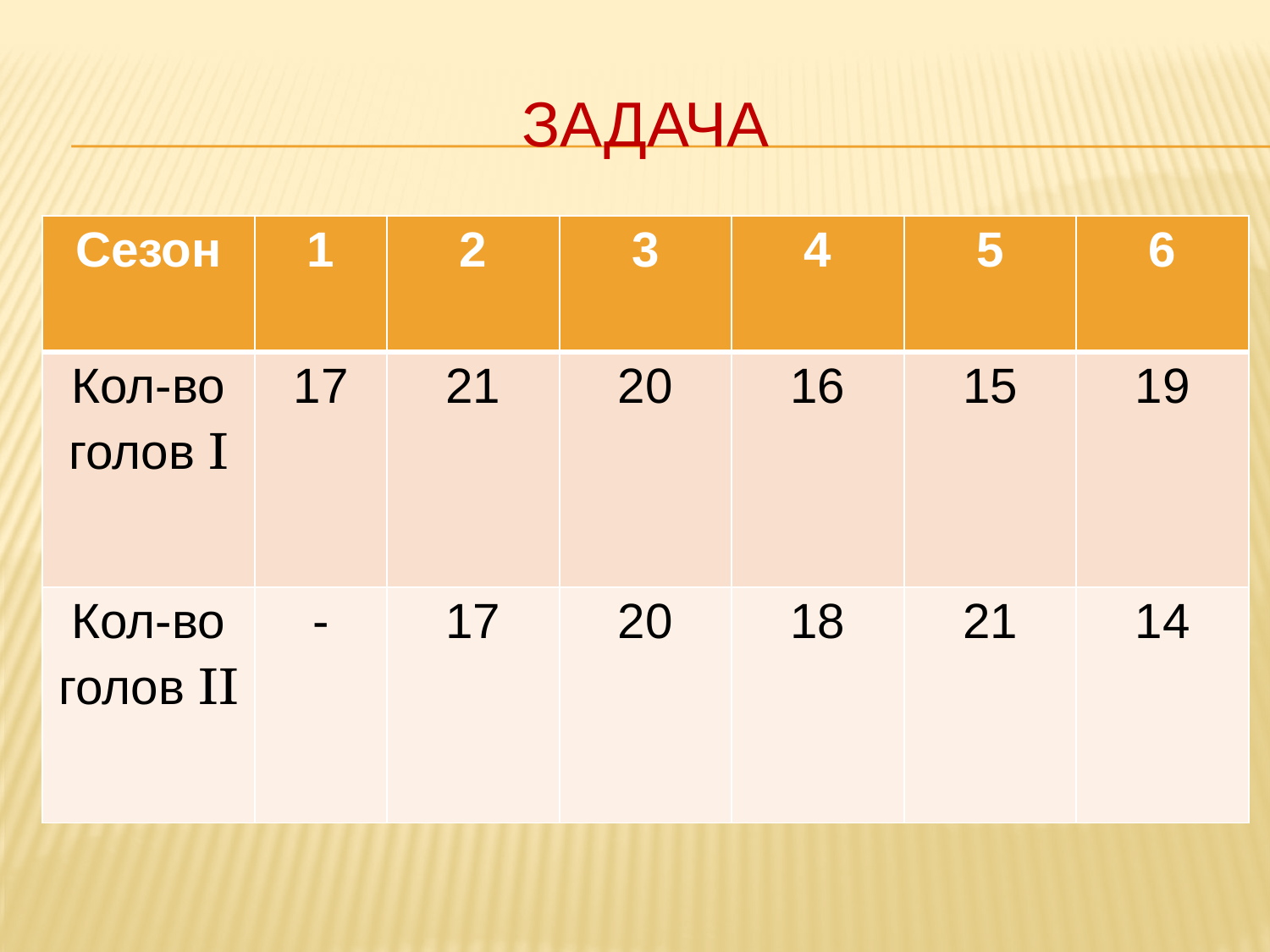

# Задача
| Сезон | 1 | 2 | 3 | 4 | 5 | 6 |
| --- | --- | --- | --- | --- | --- | --- |
| Кол-во голов I | 17 | 21 | 20 | 16 | 15 | 19 |
| Кол-во голов II | - | 17 | 20 | 18 | 21 | 14 |